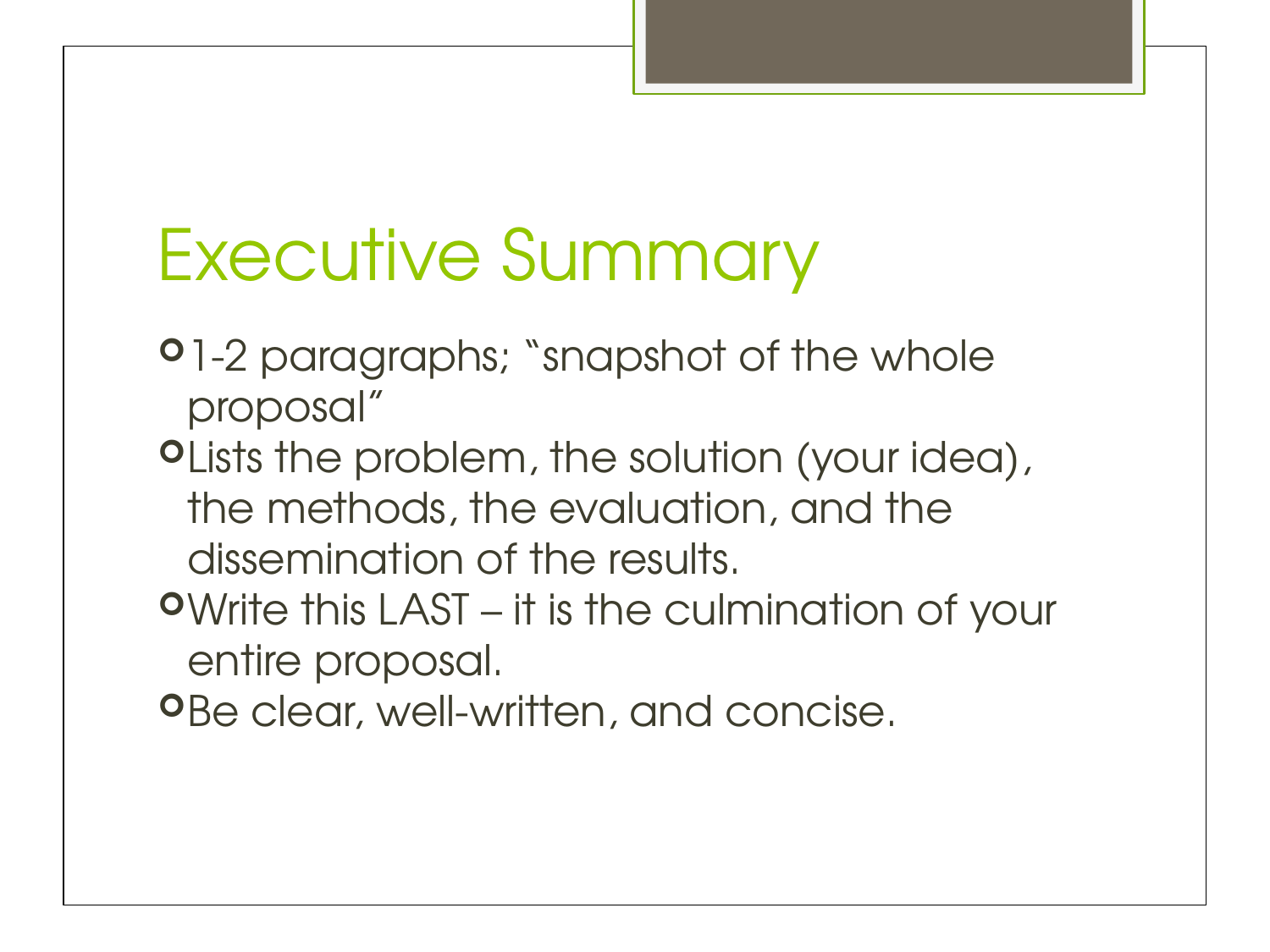

Executive Summary
1-2 paragraphs; “snapshot of the whole proposal”
Lists the problem, the solution (your idea), the methods, the evaluation, and the dissemination of the results.
Write this LAST – it is the culmination of your entire proposal.
Be clear, well-written, and concise.